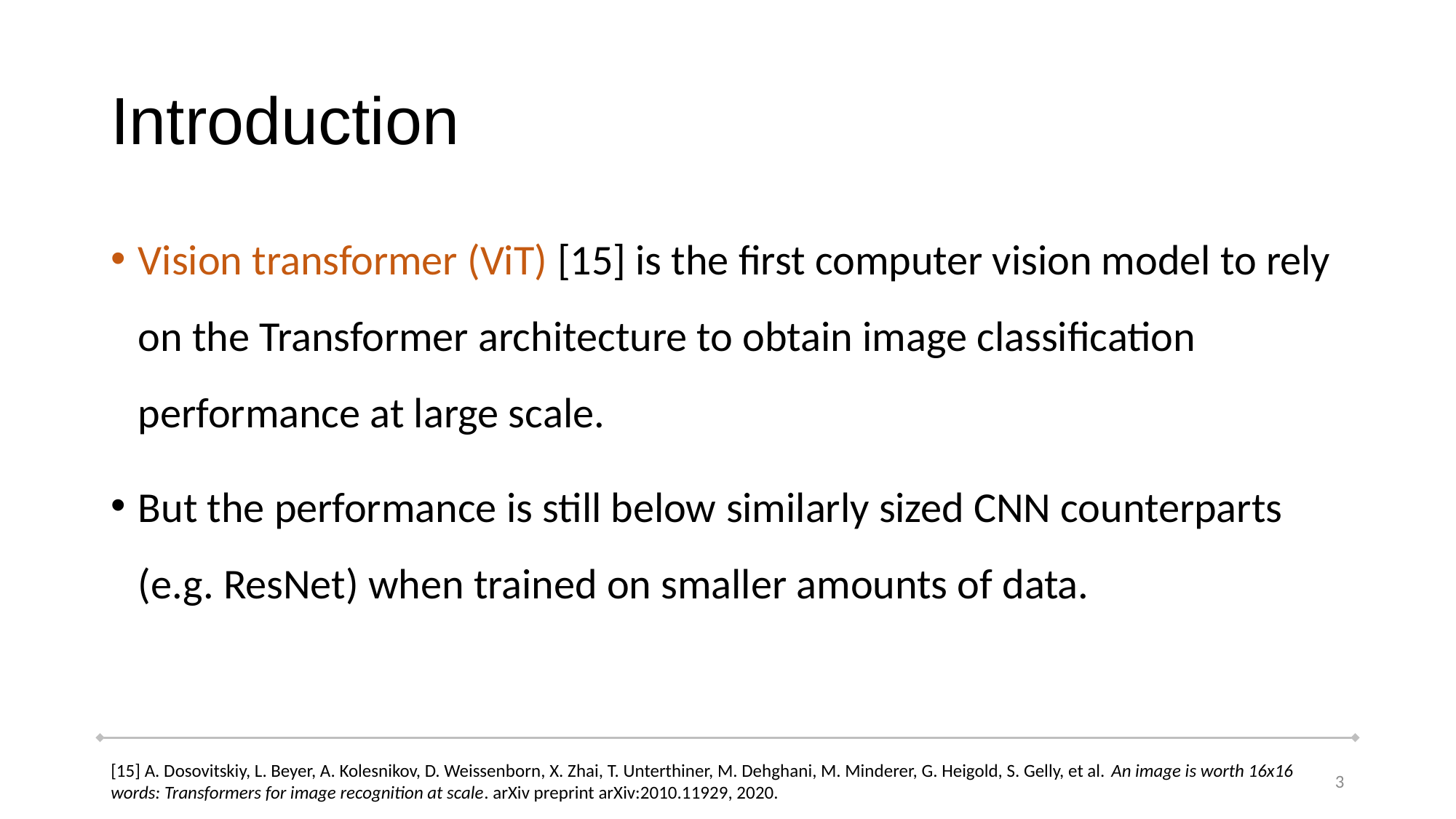

# Introduction
Vision transformer (ViT) [15] is the first computer vision model to rely on the Transformer architecture to obtain image classification performance at large scale.
But the performance is still below similarly sized CNN counterparts (e.g. ResNet) when trained on smaller amounts of data.
[15] A. Dosovitskiy, L. Beyer, A. Kolesnikov, D. Weissenborn, X. Zhai, T. Unterthiner, M. Dehghani, M. Minderer, G. Heigold, S. Gelly, et al. An image is worth 16x16 words: Transformers for image recognition at scale. arXiv preprint arXiv:2010.11929, 2020.
3